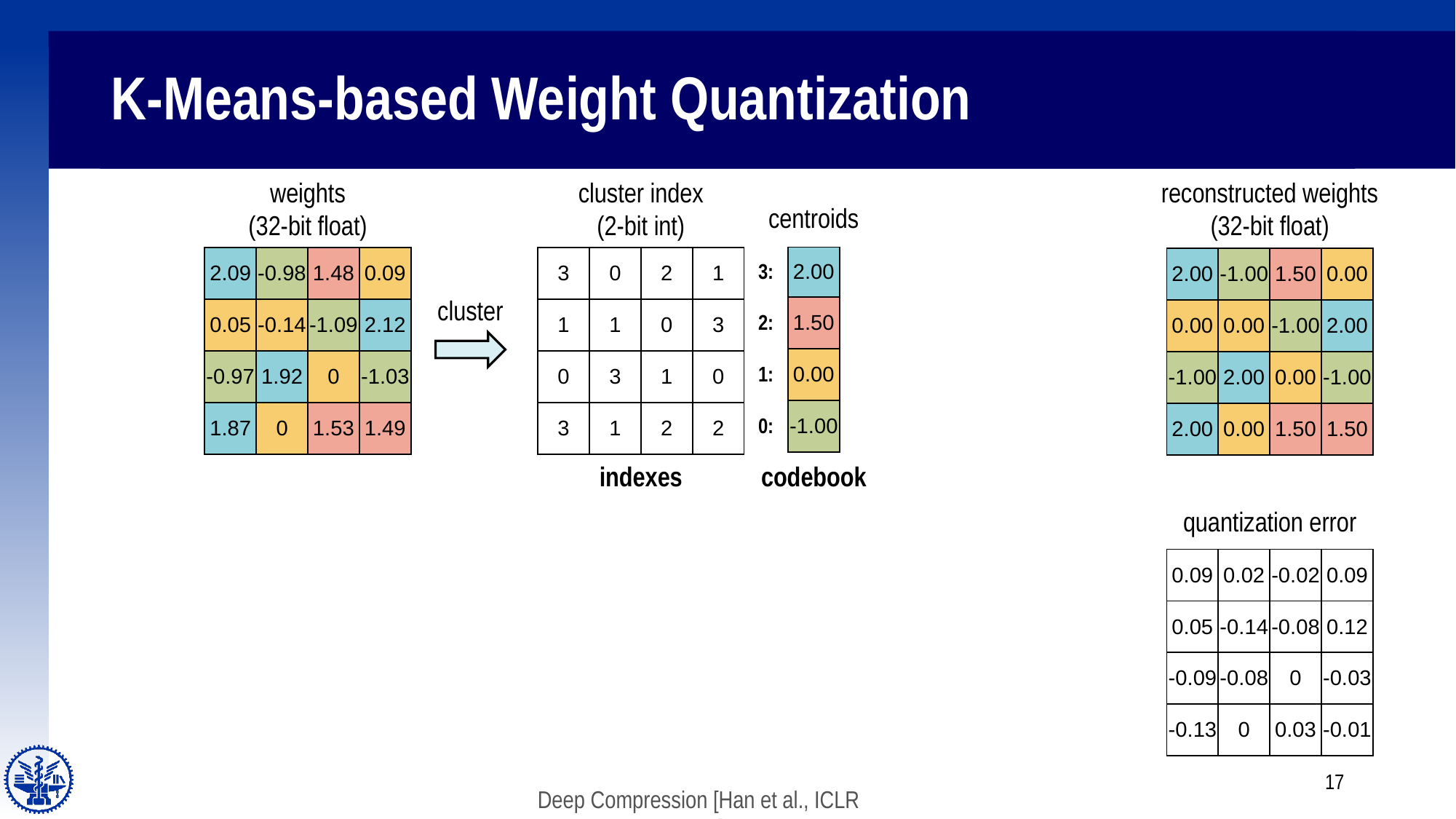

# K-Means-based Weight Quantization
cluster index
(2-bit int)
reconstructed weights
(32-bit float)
weights
(32-bit float)
centroids
| 2.00 |
| --- |
| 1.50 |
| 0.00 |
| -1.00 |
| 2.09 | -0.98 | 1.48 | 0.09 |
| --- | --- | --- | --- |
| 0.05 | -0.14 | -1.09 | 2.12 |
| -0.97 | 1.92 | 0 | -1.03 |
| 1.87 | 0 | 1.53 | 1.49 |
| 3 | 0 | 2 | 1 |
| --- | --- | --- | --- |
| 1 | 1 | 0 | 3 |
| 0 | 3 | 1 | 0 |
| 3 | 1 | 2 | 2 |
| 3: |
| --- |
| 2: |
| 1: |
| 0: |
| 2.00 | -1.00 | 1.50 | 0.00 |
| --- | --- | --- | --- |
| 0.00 | 0.00 | -1.00 | 2.00 |
| -1.00 | 2.00 | 0.00 | -1.00 |
| 2.00 | 0.00 | 1.50 | 1.50 |
cluster

indexes
codebook
quantization error
| 0.09 | 0.02 | -0.02 | 0.09 |
| --- | --- | --- | --- |
| 0.05 | -0.14 | -0.08 | 0.12 |
| -0.09 | -0.08 | 0 | -0.03 |
| -0.13 | 0 | 0.03 | -0.01 |
17
Deep Compression [Han et al., ICLR 2016]